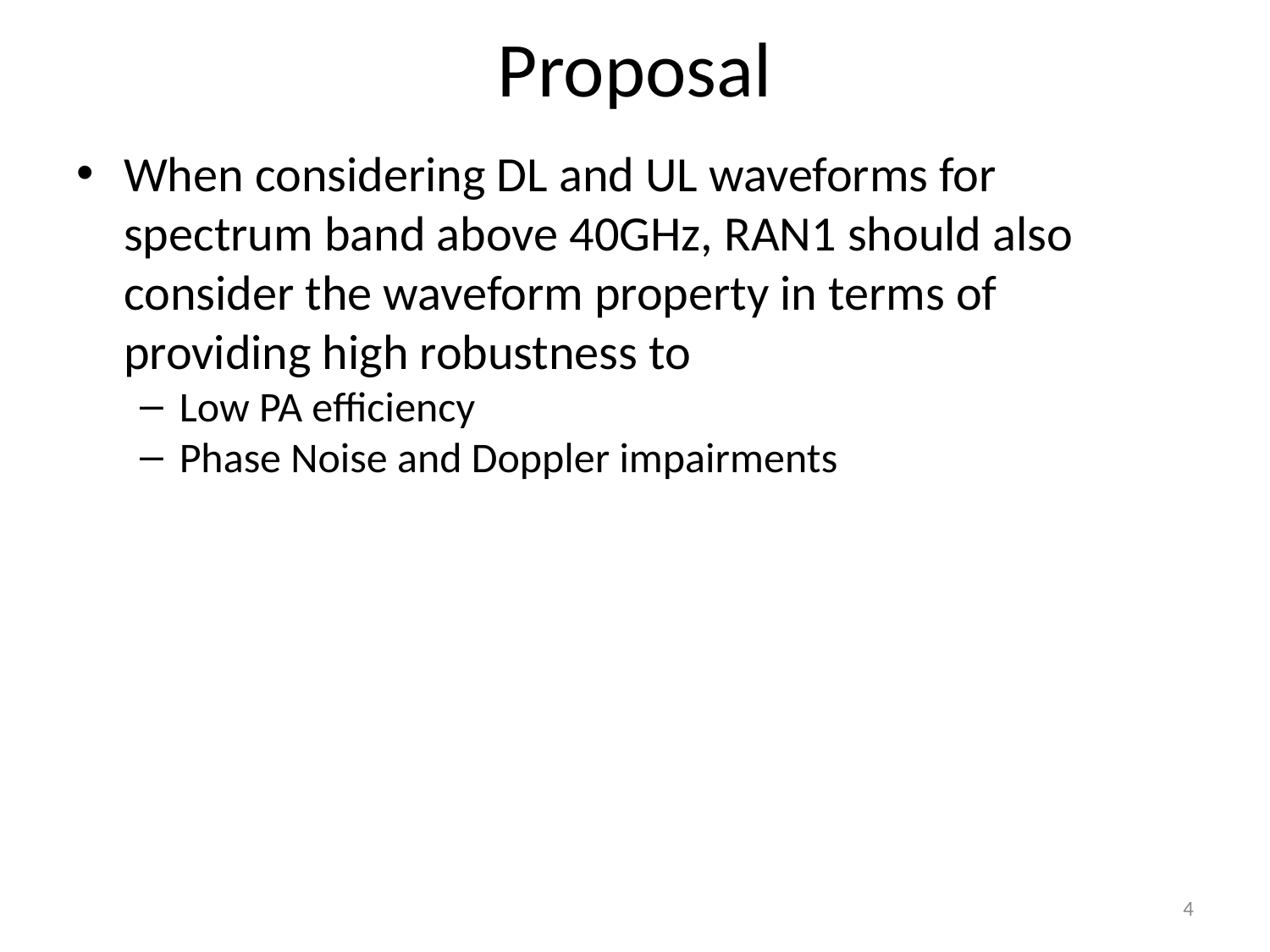

# Proposal
When considering DL and UL waveforms for spectrum band above 40GHz, RAN1 should also consider the waveform property in terms of providing high robustness to
Low PA efficiency
Phase Noise and Doppler impairments

4